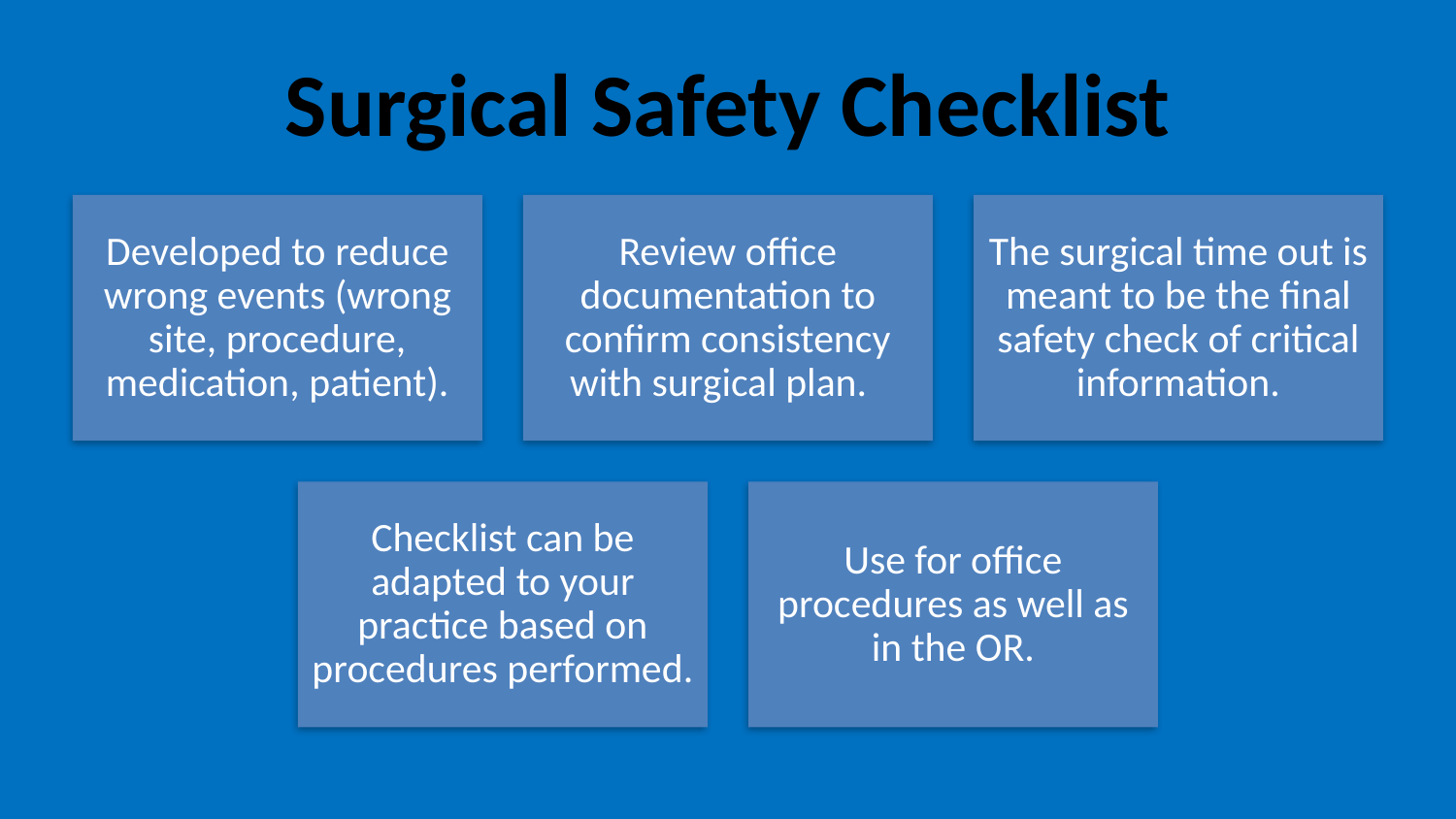

# Surgical Safety Checklist
Developed to reduce wrong events (wrong site, procedure, medication, patient).
Review office documentation to confirm consistency with surgical plan.
The surgical time out is meant to be the final safety check of critical information.
Checklist can be adapted to your practice based on procedures performed.
Use for office procedures as well as in the OR.